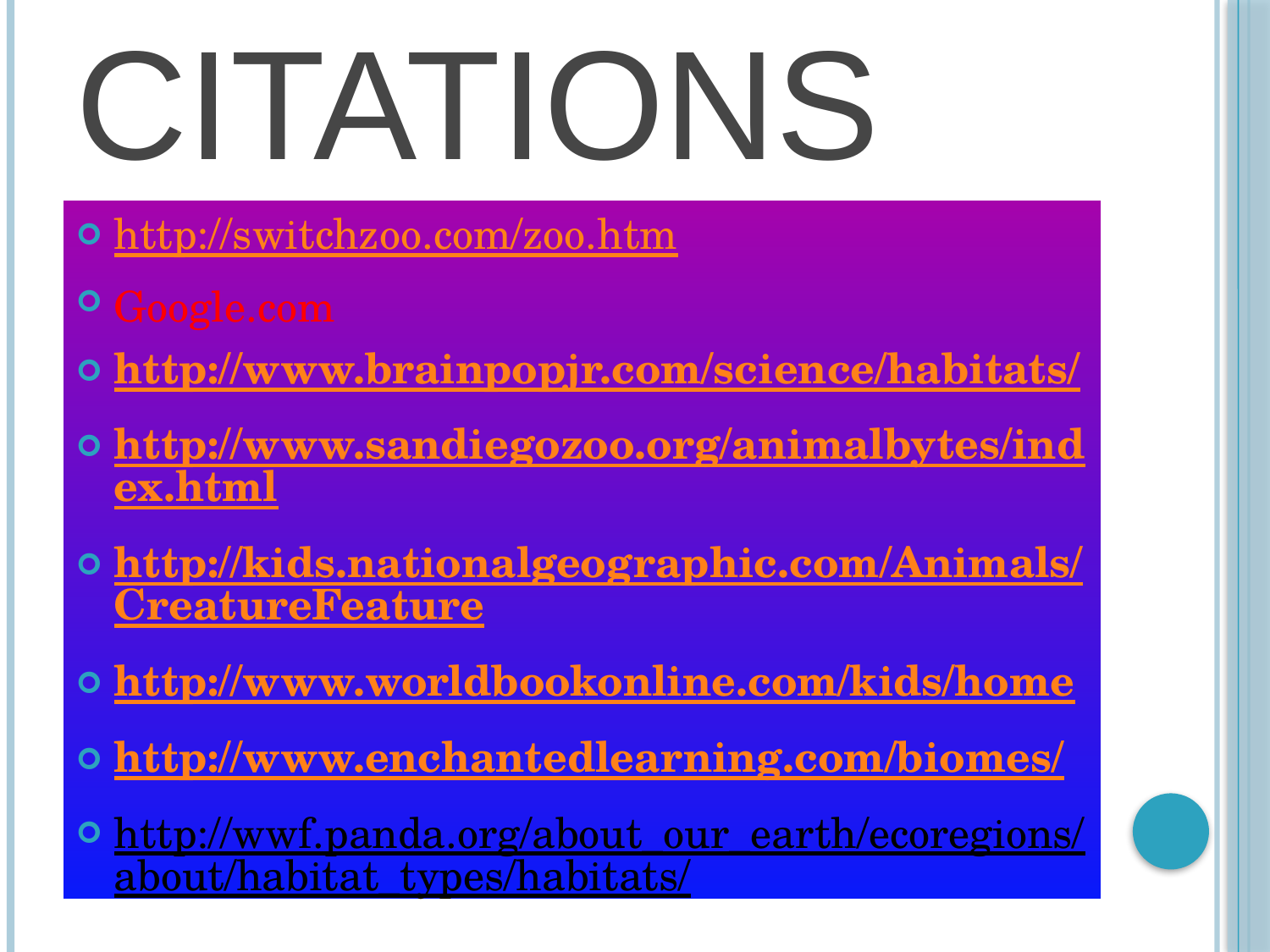

# Citations
http://switchzoo.com/zoo.htm
Google.com
http://www.brainpopjr.com/science/habitats/
http://www.sandiegozoo.org/animalbytes/index.html
http://kids.nationalgeographic.com/Animals/CreatureFeature
http://www.worldbookonline.com/kids/home
http://www.enchantedlearning.com/biomes/
http://wwf.panda.org/about_our_earth/ecoregions/about/habitat_types/habitats/